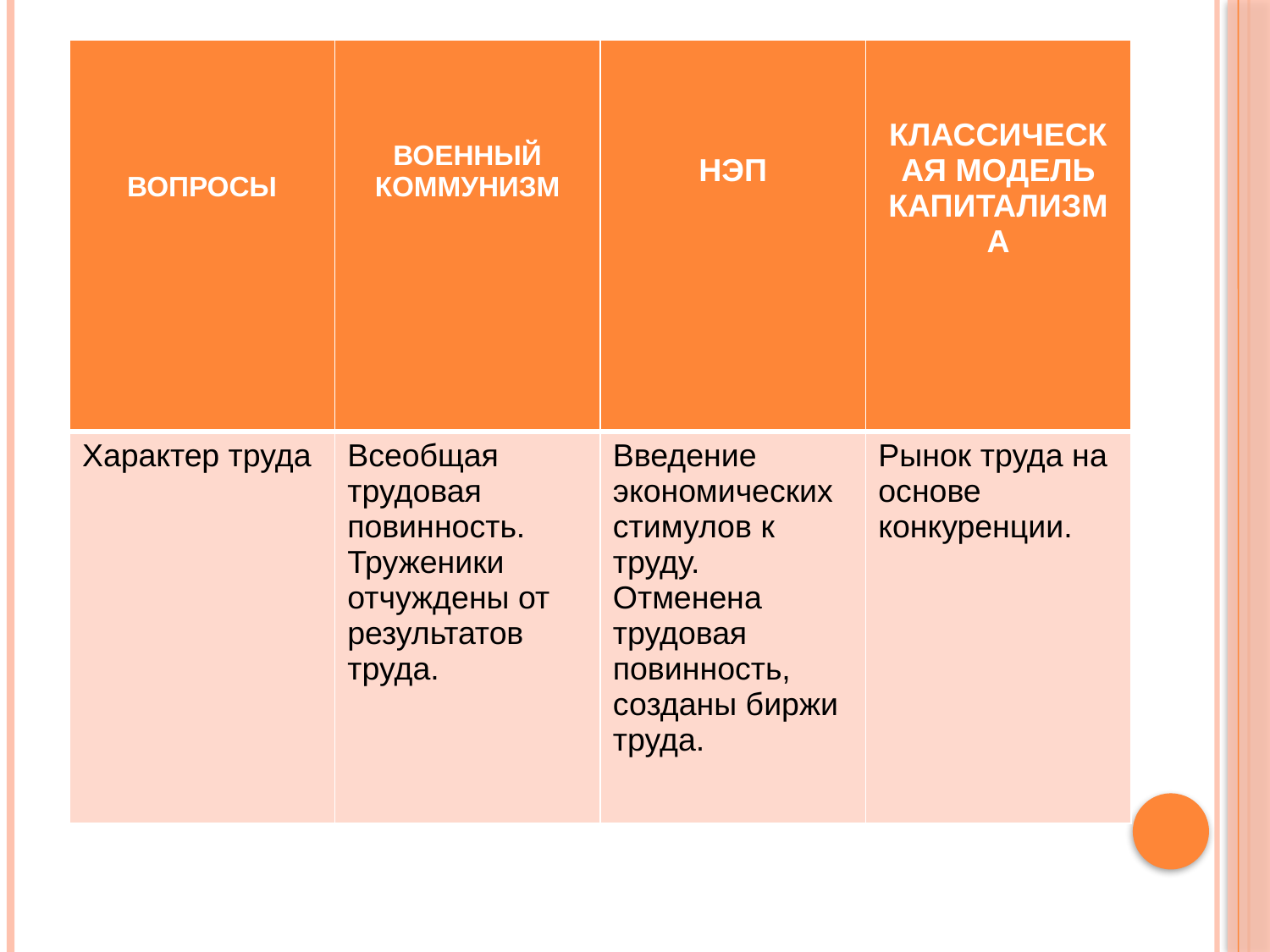

| ВОПРОСЫ | ВОЕННЫЙ КОММУНИЗМ | НЭП | КЛАССИЧЕСКАЯ МОДЕЛЬ КАПИТАЛИЗМА |
| --- | --- | --- | --- |
| Характер труда | Всеобщая трудовая повинность. Труженики отчуждены от результатов труда. | Введение экономических стимулов к труду. Отменена трудовая повинность, созданы биржи труда. | Рынок труда на основе конкуренции. |